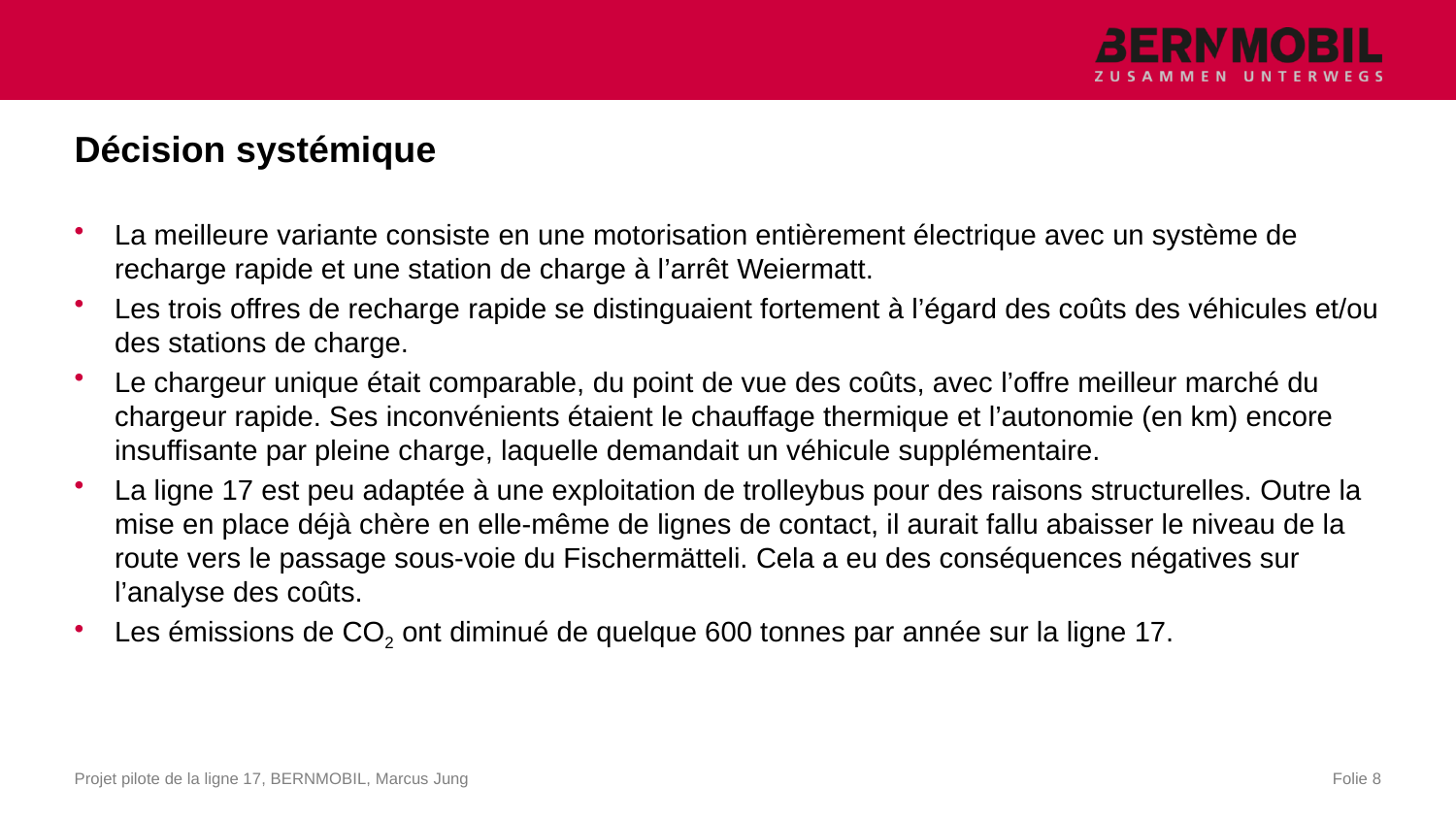

# Décision systémique
La meilleure variante consiste en une motorisation entièrement électrique avec un système de recharge rapide et une station de charge à l’arrêt Weiermatt.
Les trois offres de recharge rapide se distinguaient fortement à l’égard des coûts des véhicules et/ou des stations de charge.
Le chargeur unique était comparable, du point de vue des coûts, avec l’offre meilleur marché du chargeur rapide. Ses inconvénients étaient le chauffage thermique et l’autonomie (en km) encore insuffisante par pleine charge, laquelle demandait un véhicule supplémentaire.
La ligne 17 est peu adaptée à une exploitation de trolleybus pour des raisons structurelles. Outre la mise en place déjà chère en elle-même de lignes de contact, il aurait fallu abaisser le niveau de la route vers le passage sous-voie du Fischermätteli. Cela a eu des conséquences négatives sur l’analyse des coûts.
Les émissions de CO2 ont diminué de quelque 600 tonnes par année sur la ligne 17.
Projet pilote de la ligne 17, BERNMOBIL, Marcus Jung
Folie 8